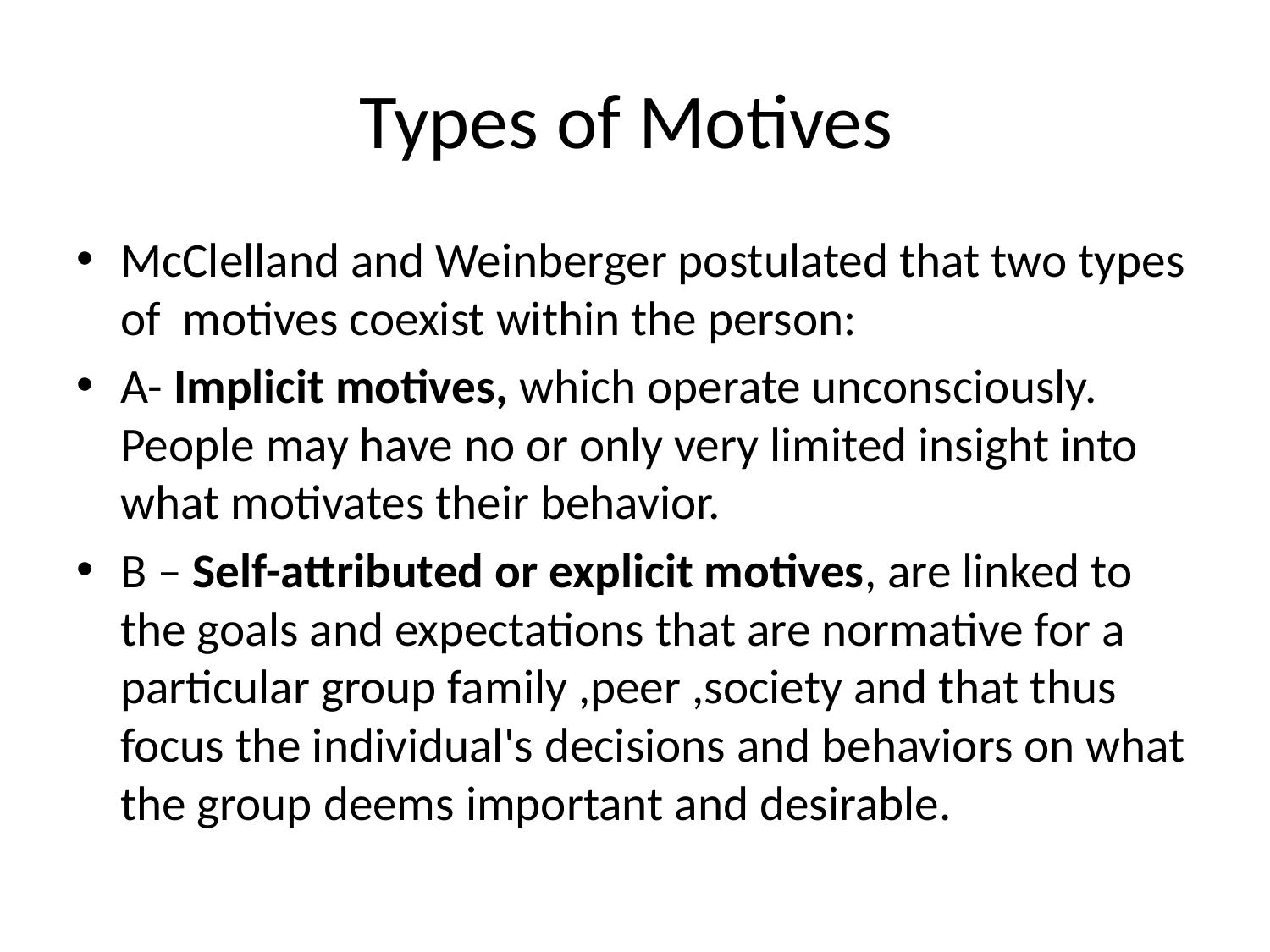

# Types of Motives
McClelland and Weinberger postulated that two types of  motives coexist within the person:
A- Implicit motives, which operate unconsciously. People may have no or only very limited insight into what motivates their behavior.
B – Self-attributed or explicit motives, are linked to the goals and expectations that are normative for a particular group family ,peer ,society and that thus focus the individual's decisions and behaviors on what the group deems important and desirable.